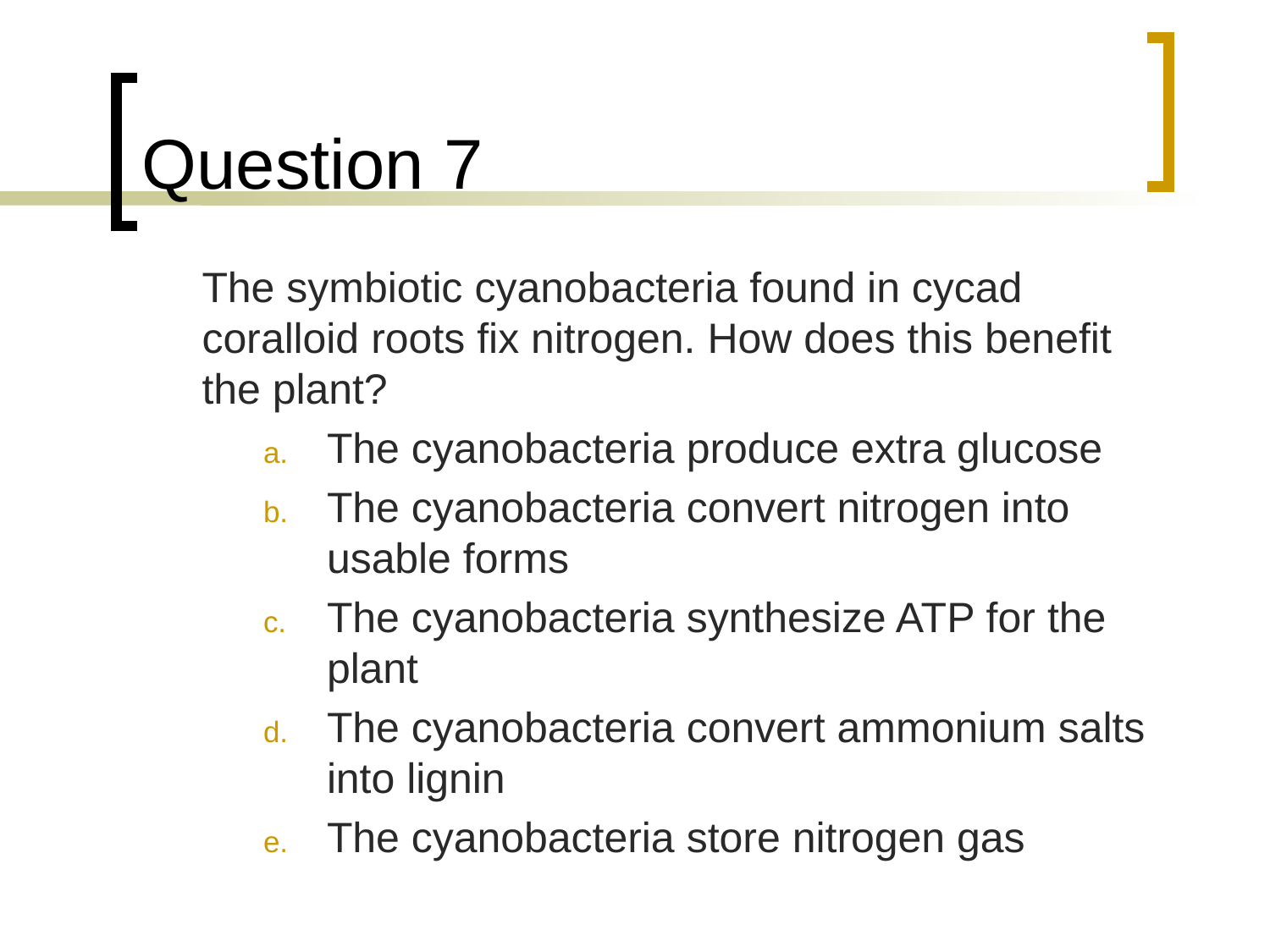

# Question 7
	The symbiotic cyanobacteria found in cycad coralloid roots fix nitrogen. How does this benefit the plant?
The cyanobacteria produce extra glucose
The cyanobacteria convert nitrogen into usable forms
The cyanobacteria synthesize ATP for the plant
The cyanobacteria convert ammonium salts into lignin
The cyanobacteria store nitrogen gas